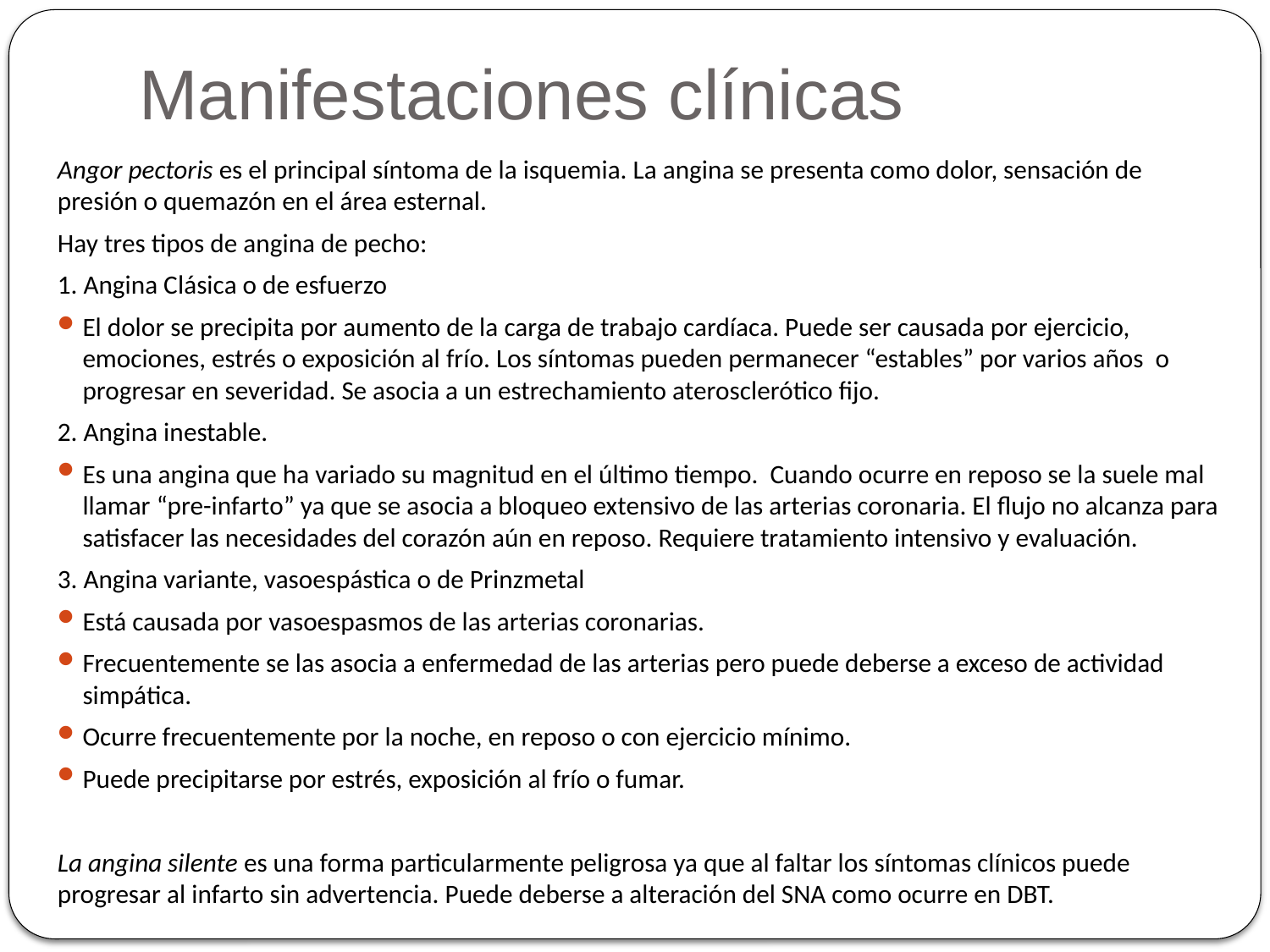

# Manifestaciones clínicas
Angor pectoris es el principal síntoma de la isquemia. La angina se presenta como dolor, sensación de presión o quemazón en el área esternal.
Hay tres tipos de angina de pecho:
1. Angina Clásica o de esfuerzo
El dolor se precipita por aumento de la carga de trabajo cardíaca. Puede ser causada por ejercicio, emociones, estrés o exposición al frío. Los síntomas pueden permanecer “estables” por varios años  o progresar en severidad. Se asocia a un estrechamiento aterosclerótico fijo.
2. Angina inestable.
Es una angina que ha variado su magnitud en el último tiempo.  Cuando ocurre en reposo se la suele mal llamar “pre-infarto” ya que se asocia a bloqueo extensivo de las arterias coronaria. El flujo no alcanza para satisfacer las necesidades del corazón aún en reposo. Requiere tratamiento intensivo y evaluación.
3. Angina variante, vasoespástica o de Prinzmetal
Está causada por vasoespasmos de las arterias coronarias.
Frecuentemente se las asocia a enfermedad de las arterias pero puede deberse a exceso de actividad simpática.
Ocurre frecuentemente por la noche, en reposo o con ejercicio mínimo.
Puede precipitarse por estrés, exposición al frío o fumar.

La angina silente es una forma particularmente peligrosa ya que al faltar los síntomas clínicos puede progresar al infarto sin advertencia. Puede deberse a alteración del SNA como ocurre en DBT.